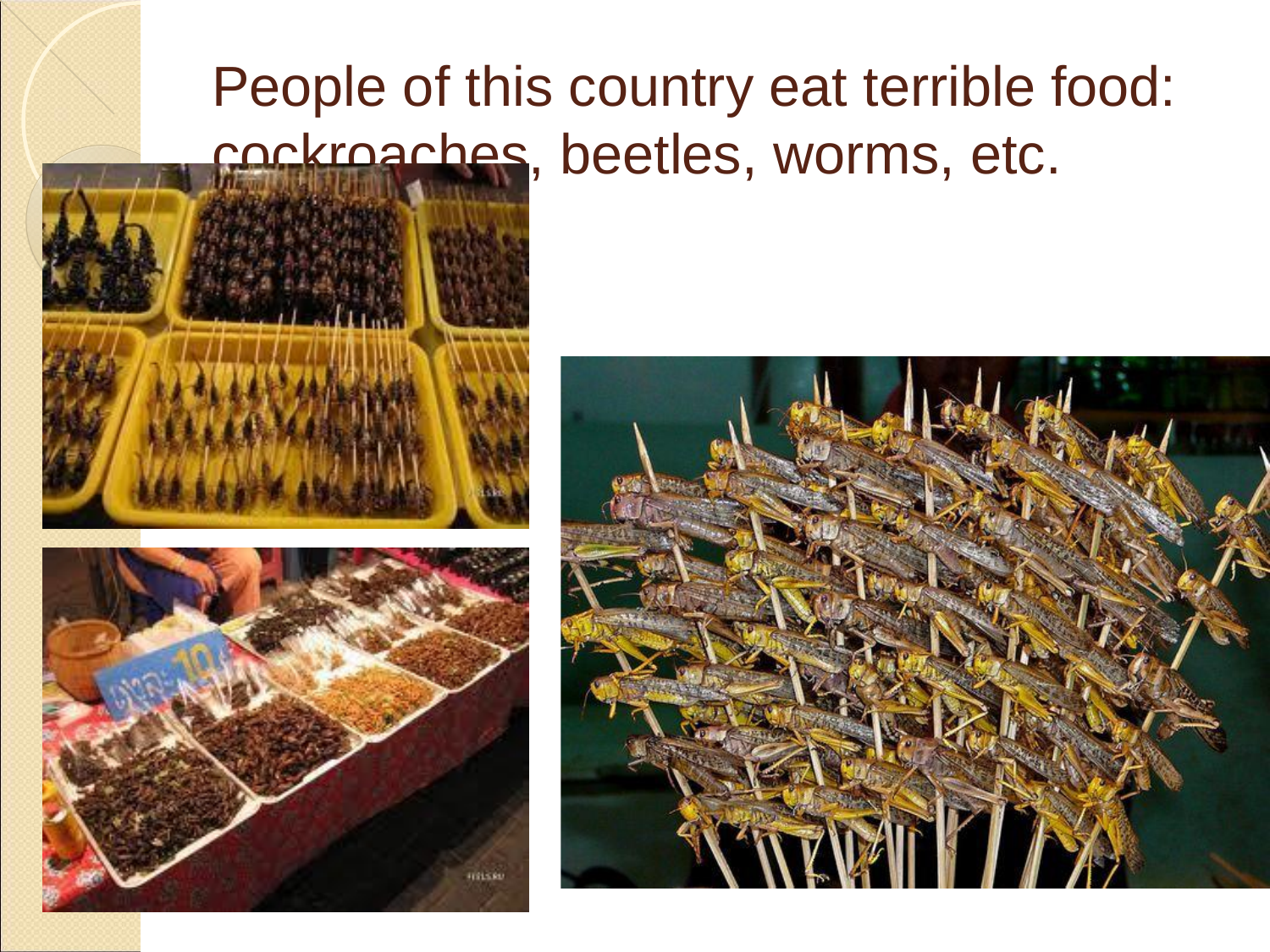

# People of this country eat terrible food: cockroaches, beetles, worms, etc.